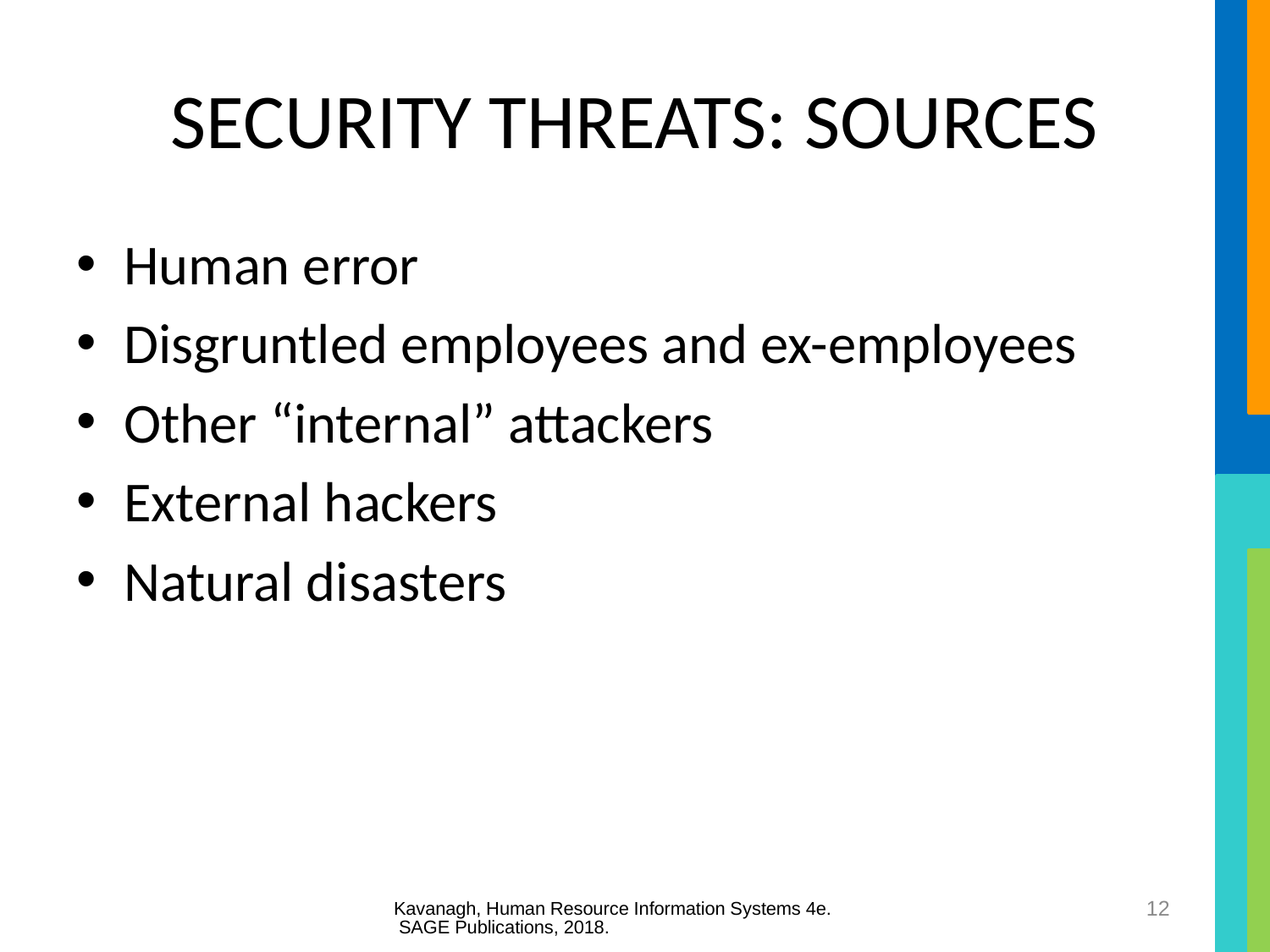

# SECURITY THREATS: SOURCES
Human error
Disgruntled employees and ex-employees
Other “internal” attackers
External hackers
Natural disasters
Kavanagh, Human Resource Information Systems 4e. SAGE Publications, 2018.
12